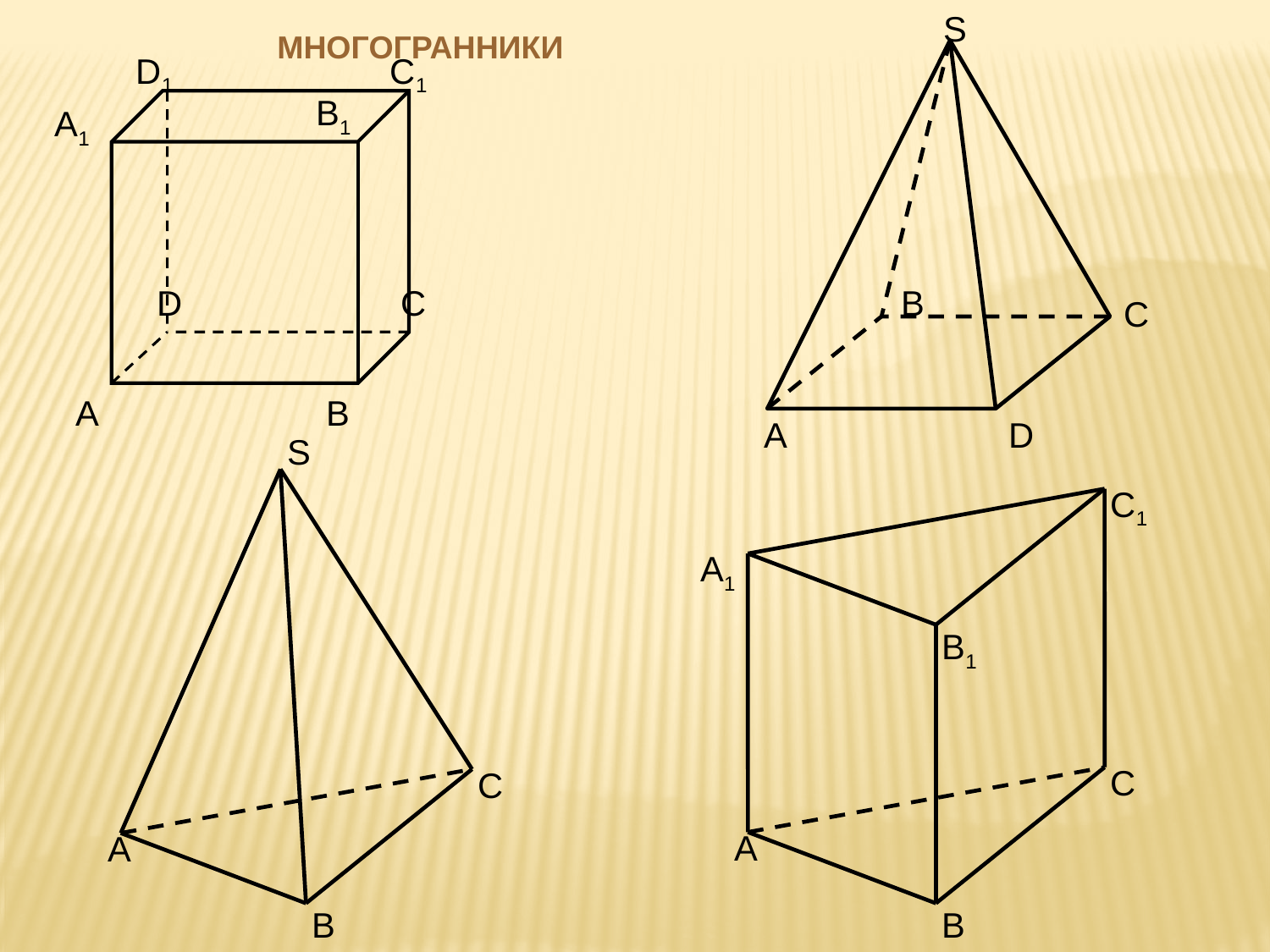

S

B

A
D
C
МНОГОГРАННИКИ
D1
C1
B1

D
C

A
B
A1
S

C
A
B
C1

A1

B1

C

A

B